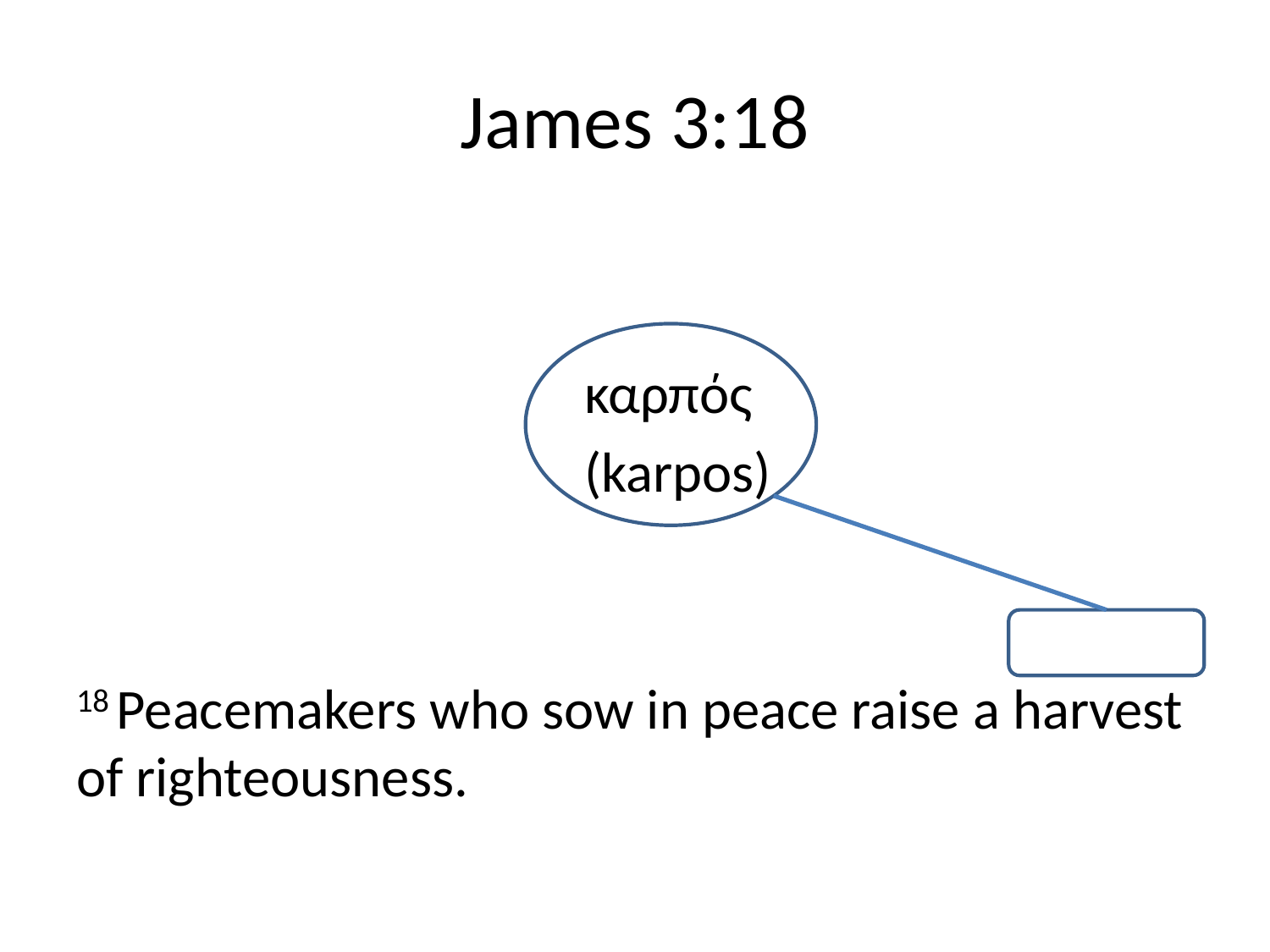

# James 3:18

				καρπός
				(karpos)

18 Peacemakers who sow in peace raise a harvest of righteousness.